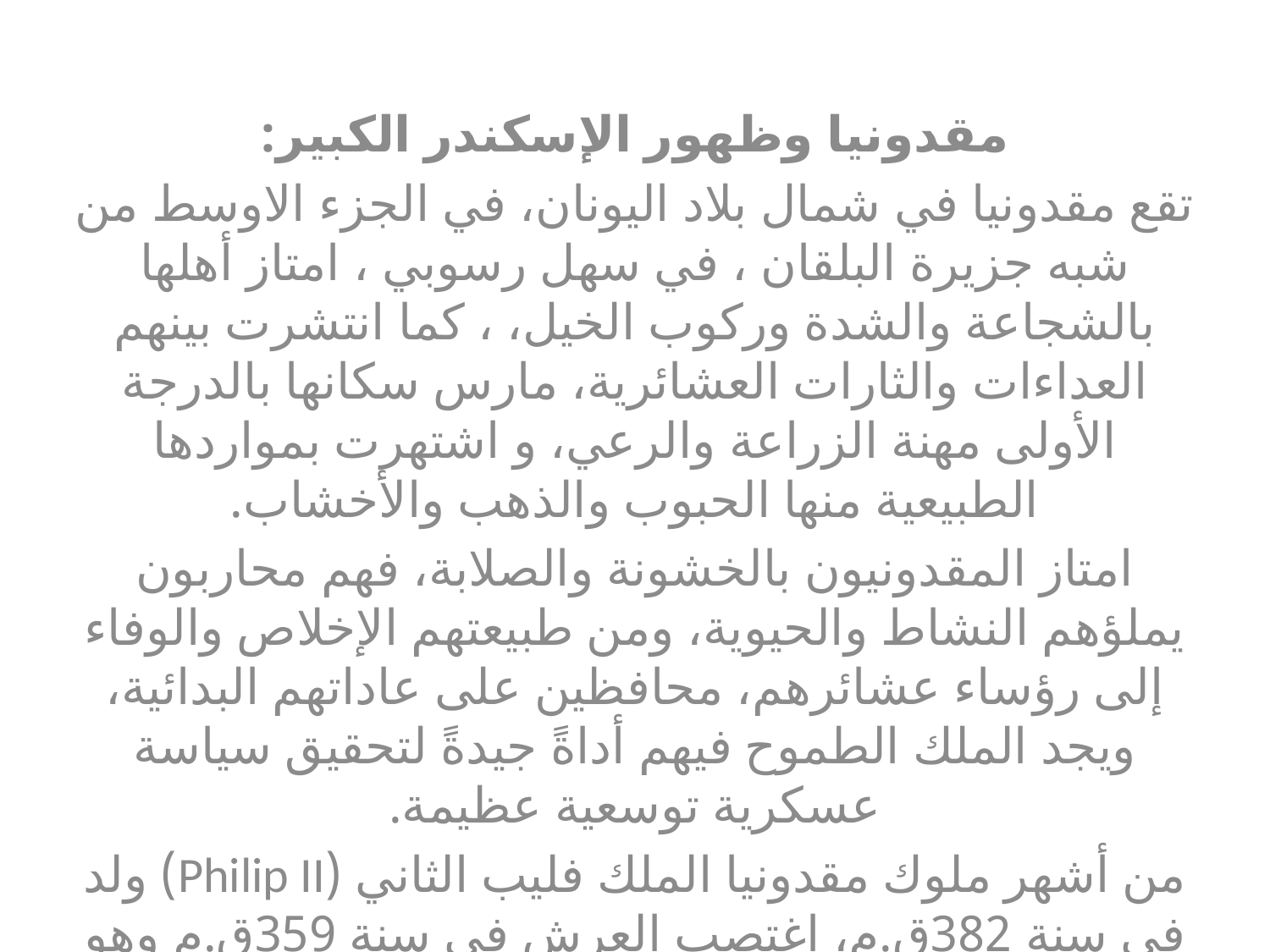

#
مقدونيا وظهور الإسكندر الكبير:
تقع مقدونيا في شمال بلاد اليونان، في الجزء الاوسط من شبه جزيرة البلقان ، في سهل رسوبي ، امتاز أهلها بالشجاعة والشدة وركوب الخيل، ، كما انتشرت بينهم العداءات والثارات العشائرية، مارس سكانها بالدرجة الأولى مهنة الزراعة والرعي، و اشتهرت بمواردها الطبيعية منها الحبوب والذهب والأخشاب.
امتاز المقدونيون بالخشونة والصلابة، فهم محاربون يملؤهم النشاط والحيوية، ومن طبيعتهم الإخلاص والوفاء إلى رؤساء عشائرهم، محافظين على عاداتهم البدائية، ويجد الملك الطموح فيهم أداةً جيدةً لتحقيق سياسة عسكرية توسعية عظيمة.
من أشهر ملوك مقدونيا الملك فليب الثاني (Philip II) ولد في سنة 382ق.م، اغتصب العرش في سنة 359ق.م وهو بعمر ثلاث وعشرين سنةً، تميز بالصلابة والذكاء الرفيع، أعجب كثيراً بالحضارة اليونانية، كما تميز بالصبر الذي لا ينضب، فكان قائداً عسكرياً من الدرجة الأولى.
كانت مقدونيا قبل مجيء هذا الملك بعيدةً عن الأحداث السياسية والعسكرية التي شغلت المدن اليونانية، وتغيرت الحالة كثيراً بعد ارتقاءه عرش مقدونيا، إذ عمل على تأمين نفسه فيها، وأعاد تنظيم الجيش وحسن أجهزته ووسائل دفاعه وهجومه، جاعلاً منه جيشاً قوياً يعتمد عليه، كما عمل على القضاء على نفوذ الاقطاعيين ، وجمع سكان مملكته تحت قيادته جاعلاً منهم شعباً واحداً وآلة حربية قادرة على تحقيق أطماعه وطموحاته الكبيرة، وفي أثناء إقامته في مدينة طيبه() (Thebes) تعلم فنون القتال في المدرسة العسكرية وأتقنها، إلا أنه طور ما تعلمه وأضاف ابتكارات جديدة على سلاح المشاة.
      تمكن فليب الثاني بفضل تنظيماته الجديدة وتحسيناته على الجيش من كسب نصرٍ حاسمٍ على معارضيه اليونانيين، في معركة خيرونيا()(Chaeronea) سنة 338ق.م.
ومن نتائجها خضوع جميع بلاد اليونان تحت الحكم المقدوني ، ولجأ إلى استخدام مختلف الوسائل لضم المدن اليونانية ،فعمل على التقرب من الكهنة، وقدم الرشاوي للسياسيين اليونانيين والقادة العسكريين الكبار، ولما عجزت معه جميع الوسائل مال إلى استخدام القسوة في سبيل تحقيق أهدافه، ولم يفوت أي فرصة لكسبهم إلى جانبه وإخضاعهم تحت سيطرته.
دعا بعد معركة خيرونيا إلى عقد مؤتمر شمل جميع المدن اليونانية, قدم للمؤتمرين خطته الجديدة التي تقضي بتوحيد اليونان تحت قيادته, والتصدي إلى الخطر الفارسي الأخميني ، لاقت فكرته ترحيباً واسعاً من المجتمعين، وأعلنوا استعدادهم لتجهيز جيش وأسطول يوناني يكون تحت خدمته.
كانت هناك مجموعة من العوامل شجعت الملك فليب الثاني ومن جاء بعده على التحمس للسيطرة على الشرق أهمها:-
كانت حملة زينفون (Xenophon) عاملاً مشجعاً على ظهور فكرة غزو الشرق، إذ كشفت عن ضعف المناطق الخاضعة للحكم الأخميني، فقد عاد عشرة آلاف من المرتزقة اليونانيين إلى بلادهم بعد ذهابهم إلى قلب الإمبراطورية الأخمينية، على الرغم من الصعوبات التي واجهتهم، فنقلت صورةً واضحةً عن بلاد الشرق والانحلال والضعف في جسد الإمبراطورية الأخمينية.
لفتت أنظار الملك فليب الثاني ومن جاء بعده ثروات الشرق، إذ كانت عاملاً مشجعاً ومهماً لغزوه ، لاسيما بعد أن كانت بلاد اليونان تعاني من المشكلات الاقتصادية بسبب ركود التجارة والحروب المستمرة وتزايد إعداد السكان، وحلم النبلاء المقدونيون بالفتوحات الجديدة للسلب والنهب وبوصول تجارتهم إلى أسواق الشرق الغنية.
كان للانتصارات التي حققتها القوات اليونانية في عددٍ من المعارك على الجيوش الأخمينية دور كبير ومؤثر على غزو الشرق، إذ كشفت عن ضعف الجيوش الأخمينية وانحلالها في المدة المتأخرة من حكمها، ولا ننسى الرغبة الكبيرة في نفوس اليونانيين للانتقام من الأخمينيين،والتحول إلى موقف الهجوم ، اجتمعت هذه العوامل جميعها لتكون عاملاً مشجعاً على التوجه نحو الشرق، فعزم الملك فليب الثاني السيطرة على المدن اليونانية في آسيا الصغرى وطرد القوات الأخمينية، إلا أن القدر لم يمهله طويلاً، إذ اغتيل في سنة 336ق.م.
في العام نفسه اعتلى عرش مقدونيا الإسكندر المقدوني ابن الملك فليب الثاني، الذي عرف بالكبير أيضاً، كان بعمر عشرين عاماً في وقت اغتيال أبيه، تعلم على يد الفيلسوف اليوناني أرسطو طاليس()، الذي دعاه الملك فليب الثاني لتعليم أبنه الذي كان بعمر ثلاث عشر عاماً، كان لمعلمه أثرٌ كبير على حياته ، إذ انطبعت بنفسه تعاليم ذاك الفيلسوف، فشب على حب الحضارة اليونانية والأدب اليوناني، ولد الإسكندر في سنة 356ق.م، ولم تكن أمه(اوليمبياس) أميرة مقدونية،أعجب فيها الملك فليب الثاني في إحدى الاحتفالات لجمالها.
وجد الإسكندر المقدوني الأعداء من كل جانب عند اعتلائه عرش مقدونيا، إذ كانوا متلهفين للتخلص من الحكم المقدوني، وبالمقابل كان الأخمينيون مستعدين لتقديم الدعم لإثارة الاضطرابات في اليونان، كما كان له أعداء من داخل قصره أيضاً، تمثل بخال زوجة أبيه الذي دعم أبنها الصغير كوريثاً لأبيه الملك فليب الثاني، واستقبلت المدن اليونانية خبر اغتيال الأخير بفرحةً كبيرةً، ظناً منها بنهاية حكم مقدونيا، ولم يتبادر لها أن أبنه الذي كان بعمر عشرين سنة قادرٌ على السيطرة على المملكة المقدونية واليونان.
أثبت الإسكندر جدارة وشجاعة فائقة في سرعة قمع التمرد الذي وقع في بلاد اليونان، والذي كان وراءه الفرس الأخمينيين، كما عمل قبل ذلك على إخضاع قبائل الشمال المتمردة على الحكم المقدوني،وأحرقت مدينة طيبه التي كانت إحدى المدن المتمردة أيضا، وعمل بأهلها السيف وباع من بقى منهم عبيداً، واستثنى من ذلك المعابد وبيت الشاعر بندار() (Pindar) الذي أعجب بأشعاره لقد جعل الإسكندر مدينة طيبه عبرة لكل المدن اليونانية، إذ استعمل في إخضاعها أبشع الطرق والأساليب الجشعة، بعد ذلك فتحت المدن الأخرى أبوابها للملك الجديد، معلنة الولاء والطاعة ومستعدةً لتقديم يد العون.
يتضح مما تقدم أن الظروف كانت مواتية للملك فليب الثاني لتوحيد مقدونيا تحت حكمه، وبسبب مهارة هذا القائد وشجاعته تمكن من إخضاع جميع بلاد اليونان تحت قيادة مملكة مقدونيا، فضلاً عن ضعف وتدهور أحوال اليونانيين مقارنةً بأهل مقدونيا، ويمكن أن نقول أن العامل المشجع الأول لغزو الشرق هو العامل الاقتصادي، فكانوا يرون فيه الذهب والفضة والبضائع الثمينة، ثم تأتي عوامل أخرى مثل تدخل الأخمينيين  في شؤون الغرب وإثارة الأضطرابات في داخل اليونان ثم ضعفهم ، كما إن الإسكندر استطاع أن يثبت جدارته وشجاعته من أول أيامه، وبرهن على أنه كفء لقيادة مقدونيا وخليفةً جيد لابيه الملك فليب الثاني .

() طيبة: مدينة قديمة تبعد نحو 35 ميلاً  شمال غرب مدينة أثينا، وهناك مدينة أخرى تحمل الاسم نفسه وهي مدينة طيبة المصرية.
() معركة خيرونيا: دارت بين الجيش المقدوني الجديد وبين جيوش مدينة أثينا ومدينة طيبه بعد تحالفهم معاً ضد التوسع المقدوني، استطاعت الجيوش المقدونية بقيادة الإسكندر المقدوني (الكبير) ابن الملك فليب الثاني هزيمة جيوش المدينتين، وتحولت الهزيمة إلى اندحارٍ شامل لتلك القوات، وكان ذلك في شهر أيلول لسنة 338ق.م.)
() أرسطو: ولد في سنة 384ق.م في ستاغيرا على ساحل تراقيا، كان أبوه طبيباً في البلاط المقدوني، بعد موته ذهب أبنه إلى مدينة أثينا، ليتعلم على يد الفيلسوف أفلاطون حتى وفاة الأخير سنة 347ق.م، طلب منه في سنة 335ق.م تعليم الإسكندر المقدوني في القصر الملكي، وبذهاب الأخير إلى الشرق رجع أرسطو إلى مدينة أثينا ليفتح لنفسه مدرسةً هناك.

() بندار:(521-441ق.م) من كبار الشعراء اليونانيين ومن نبلاء مدينة طيبه، اشتهرت عائلته بالمواهب الفنية الموسيقية، بلغ من شهرته أن صارت أشعاره تلقى في المعابد اليونانية ضمن الطقوس الدينية، وصل تعظيم اليونانيين له إلى حد عبادته في عددً من المدن، حتى أنهم حافظوا على الكرسي الحديدي الذي كان يجلس عليه في معبد دلفي بعد وفاته، مات وهو بعمر 80 .